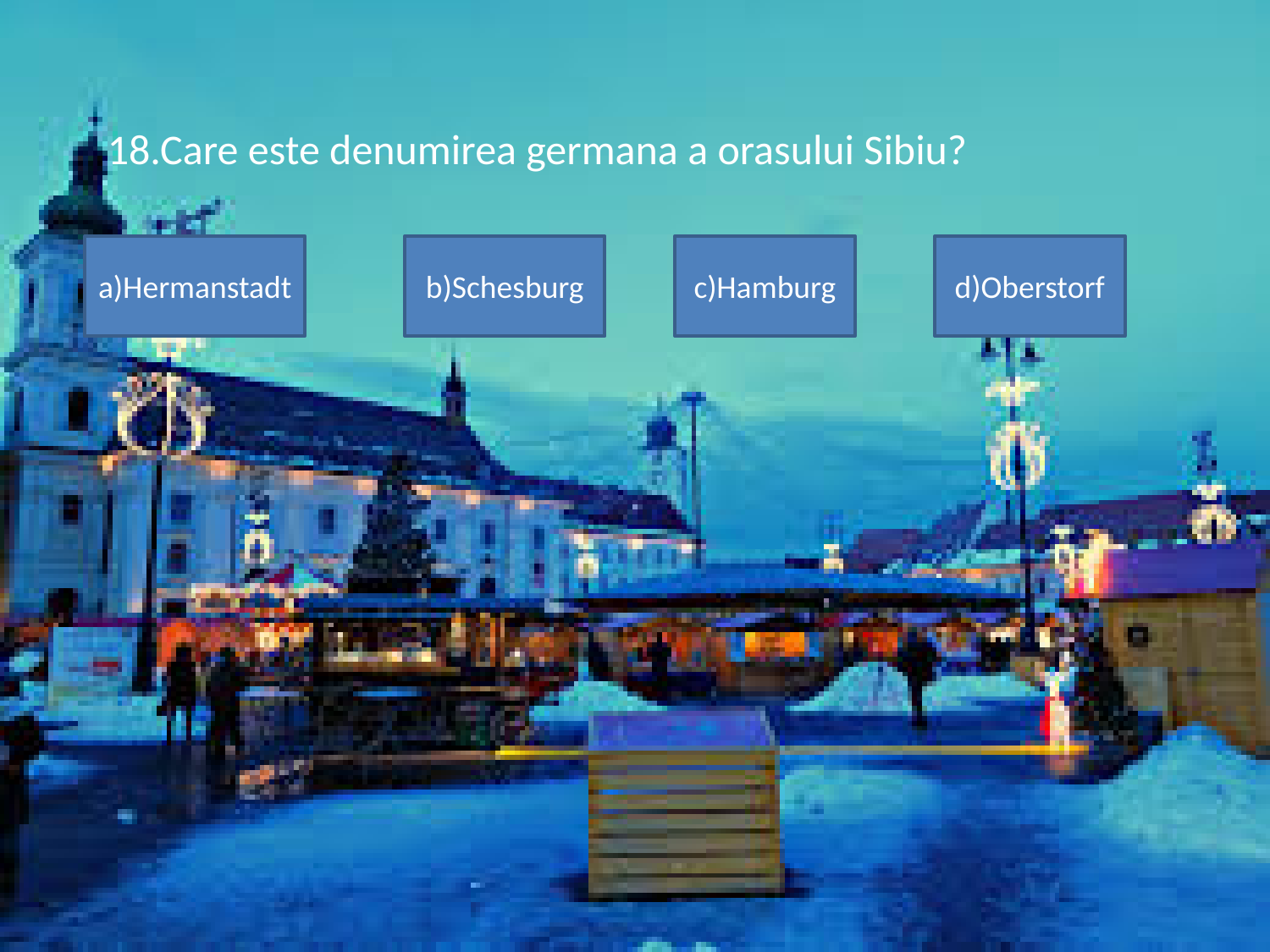

18.Care este denumirea germana a orasului Sibiu?
a)Hermanstadt
b)Schesburg
c)Hamburg
d)Oberstorf